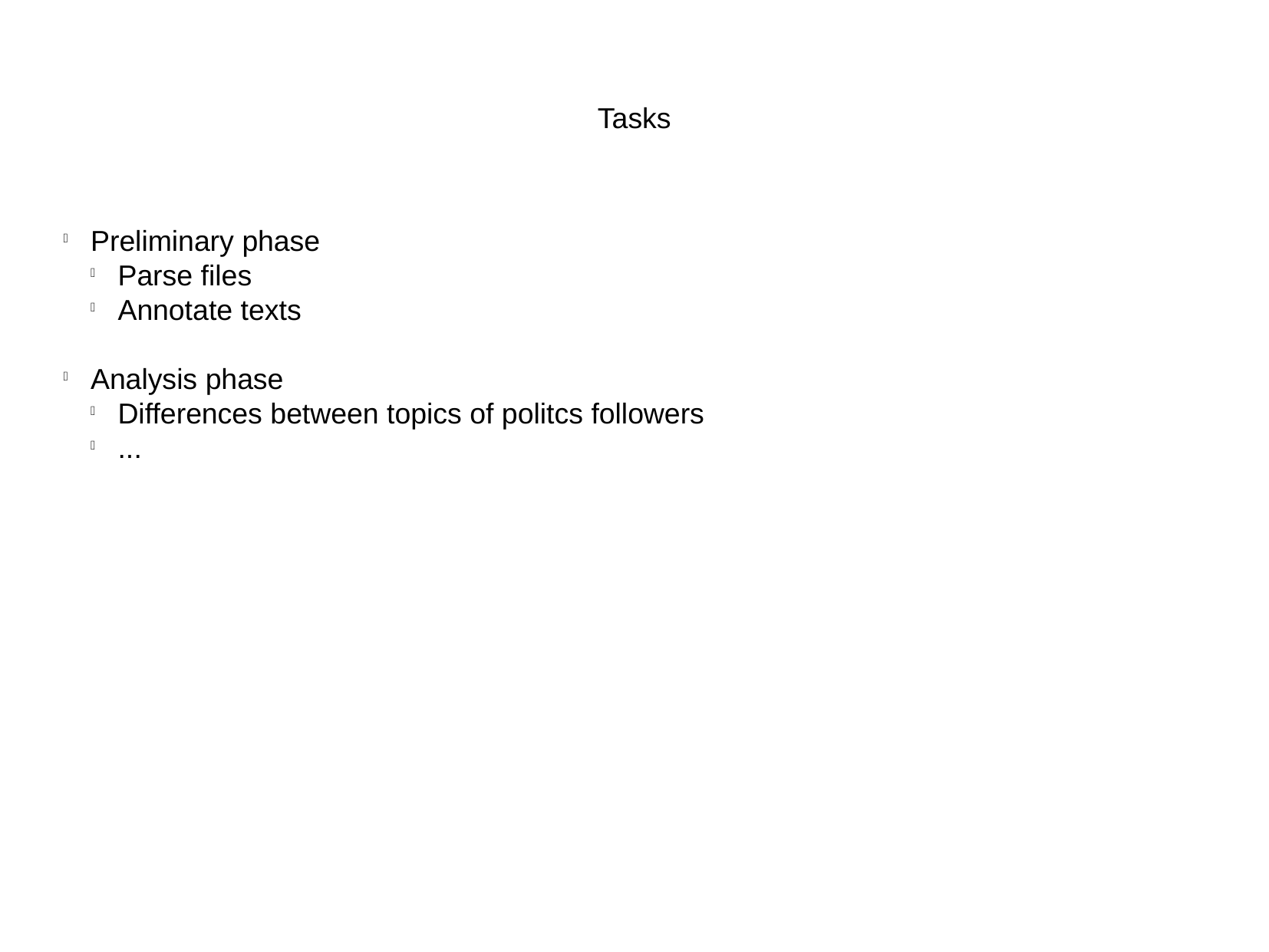

Tasks
Preliminary phase
Parse files
Annotate texts

Analysis phase
Differences between topics of politcs followers
...